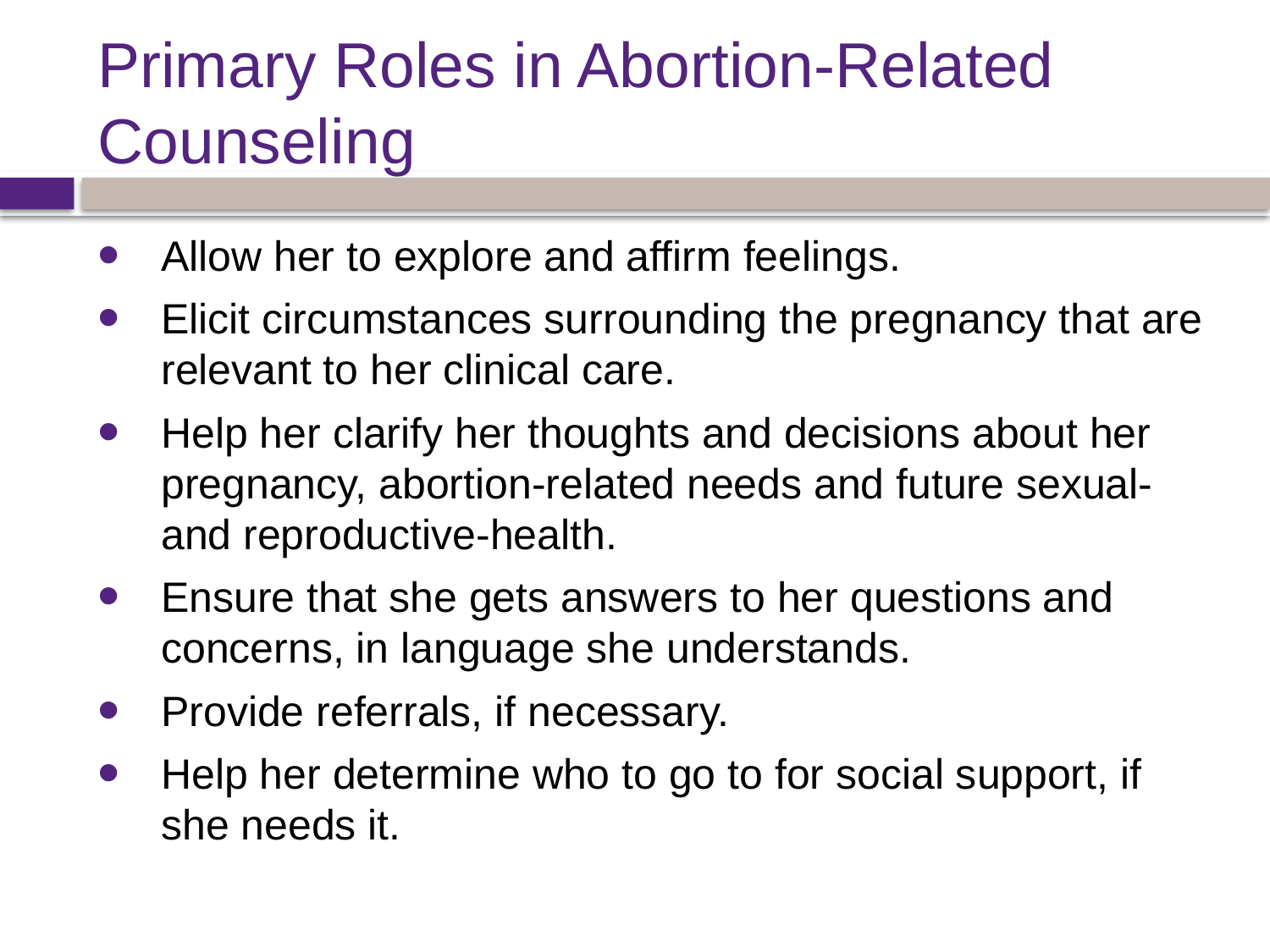

# Primary Roles in Abortion-Related Counseling
Allow her to explore and affirm feelings.
Elicit circumstances surrounding the pregnancy that are relevant to her clinical care.
Help her clarify her thoughts and decisions about her pregnancy, abortion-related needs and future sexual- and reproductive-health.
Ensure that she gets answers to her questions and concerns, in language she understands.
Provide referrals, if necessary.
Help her determine who to go to for social support, if she needs it.